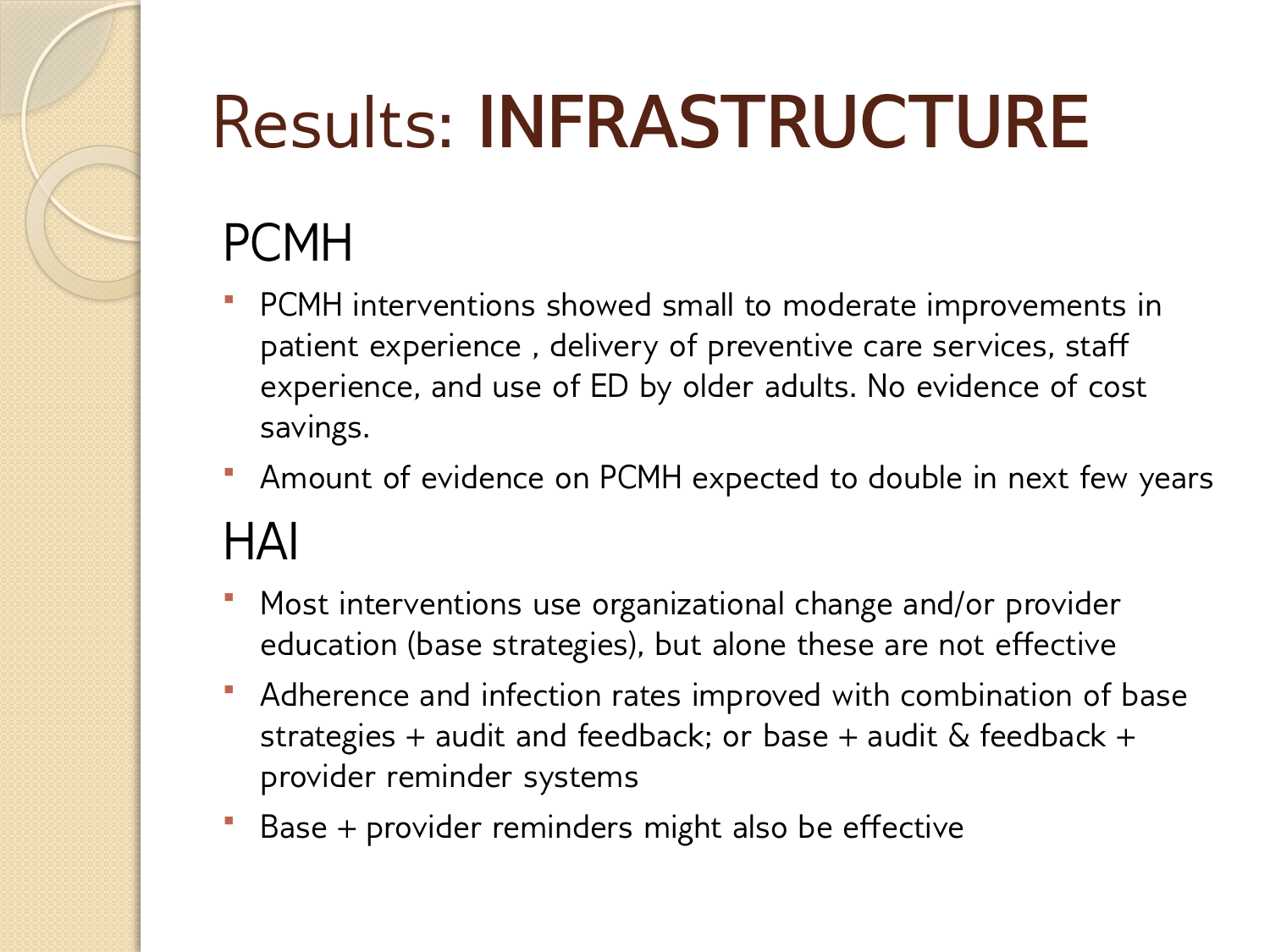

# Results: Infrastructure
PCMH
PCMH interventions showed small to moderate improvements in patient experience , delivery of preventive care services, staff experience, and use of ED by older adults. No evidence of cost savings.
Amount of evidence on PCMH expected to double in next few years
HAI
Most interventions use organizational change and/or provider education (base strategies), but alone these are not effective
Adherence and infection rates improved with combination of base strategies + audit and feedback; or base + audit & feedback + provider reminder systems
Base + provider reminders might also be effective